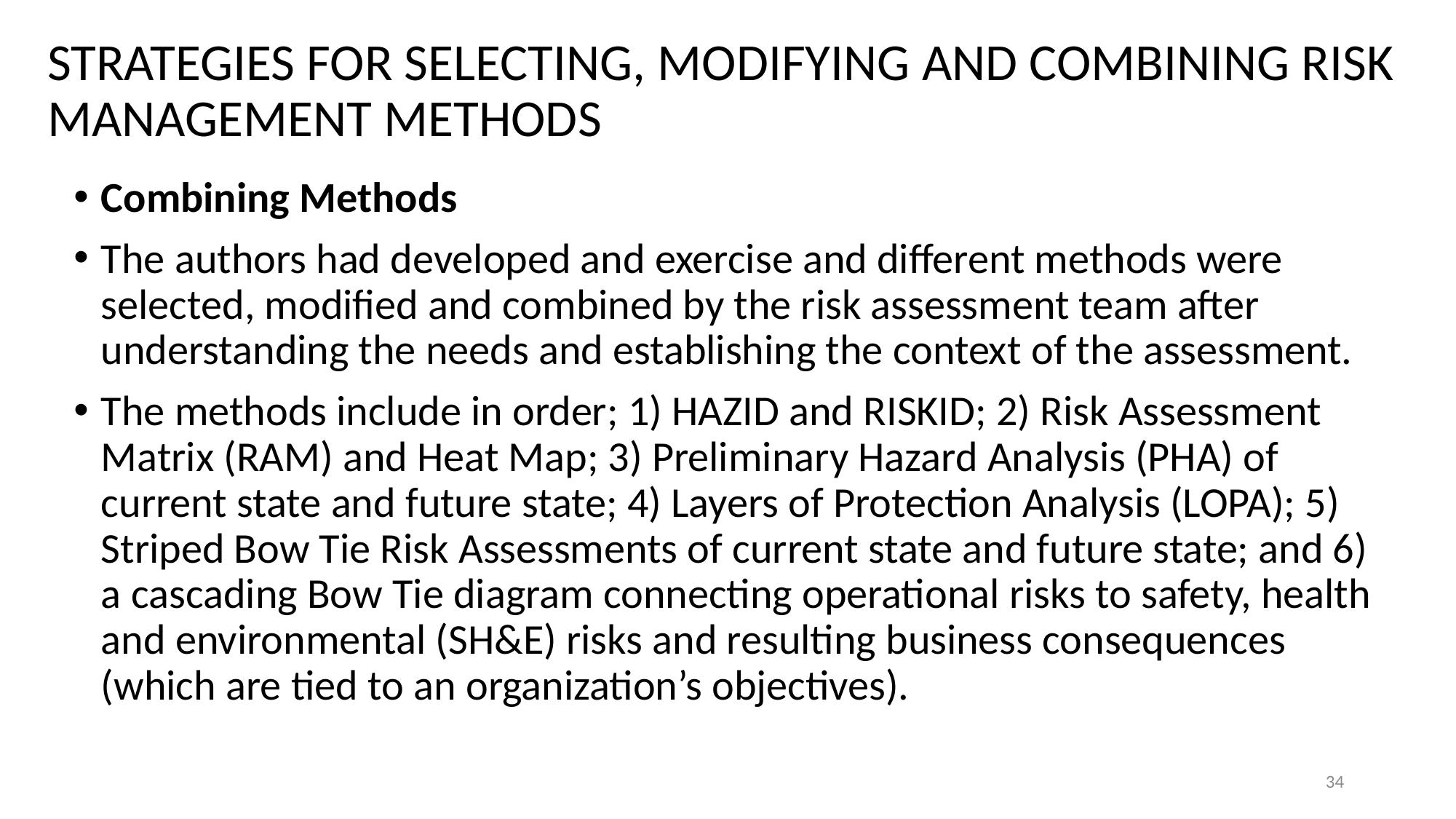

# STRATEGIES FOR SELECTING, MODIFYING AND COMBINING RISK MANAGEMENT METHODS
Combining Methods
The authors had developed and exercise and different methods were selected, modified and combined by the risk assessment team after understanding the needs and establishing the context of the assessment.
The methods include in order; 1) HAZID and RISKID; 2) Risk Assessment Matrix (RAM) and Heat Map; 3) Preliminary Hazard Analysis (PHA) of current state and future state; 4) Layers of Protection Analysis (LOPA); 5) Striped Bow Tie Risk Assessments of current state and future state; and 6) a cascading Bow Tie diagram connecting operational risks to safety, health and environmental (SH&E) risks and resulting business consequences (which are tied to an organization’s objectives).
34